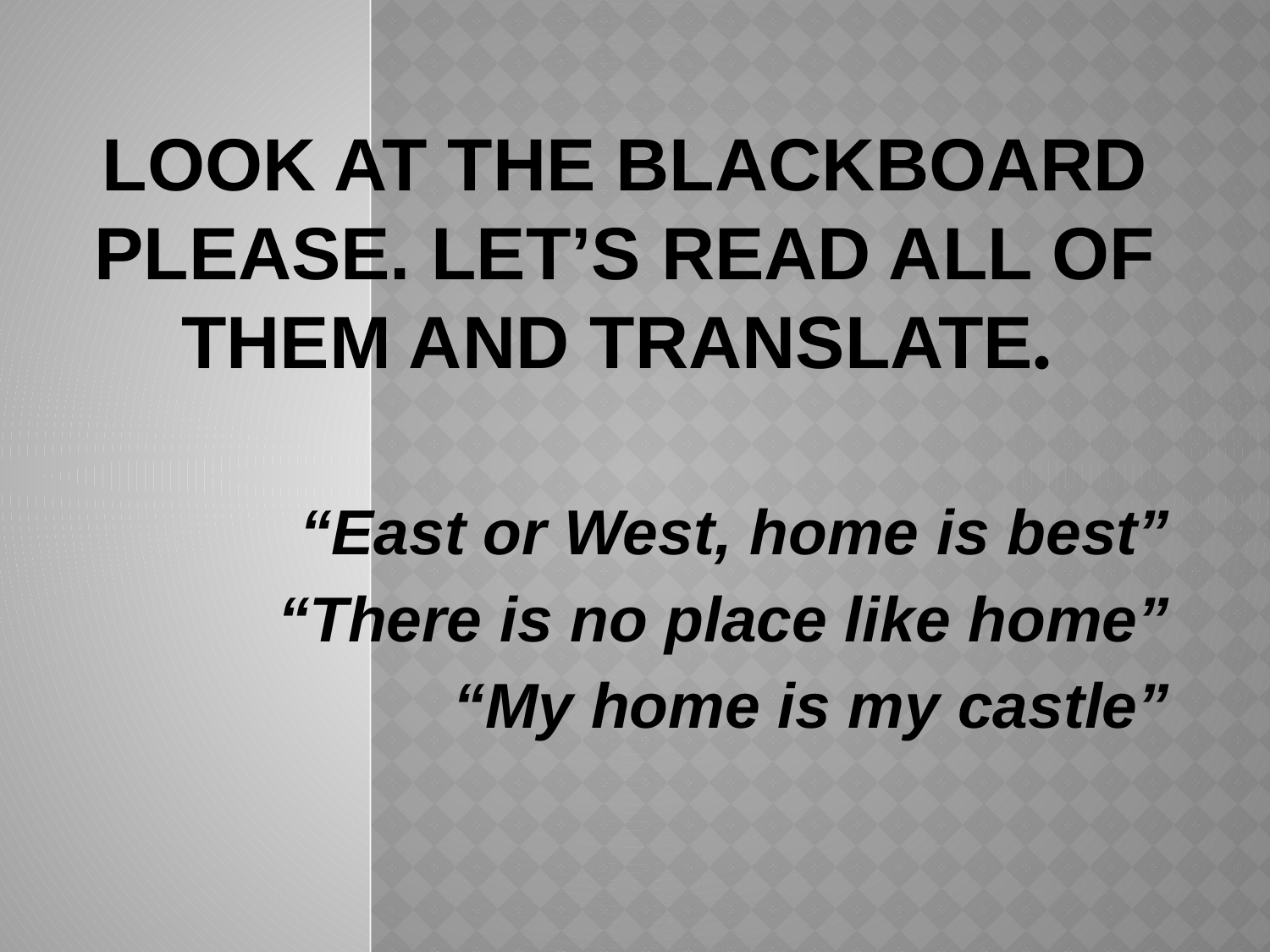

# Look at the blackboard please. Let’s read all of them and translate.
“East or West, home is best”
“There is no place like home”
“My home is my castle”